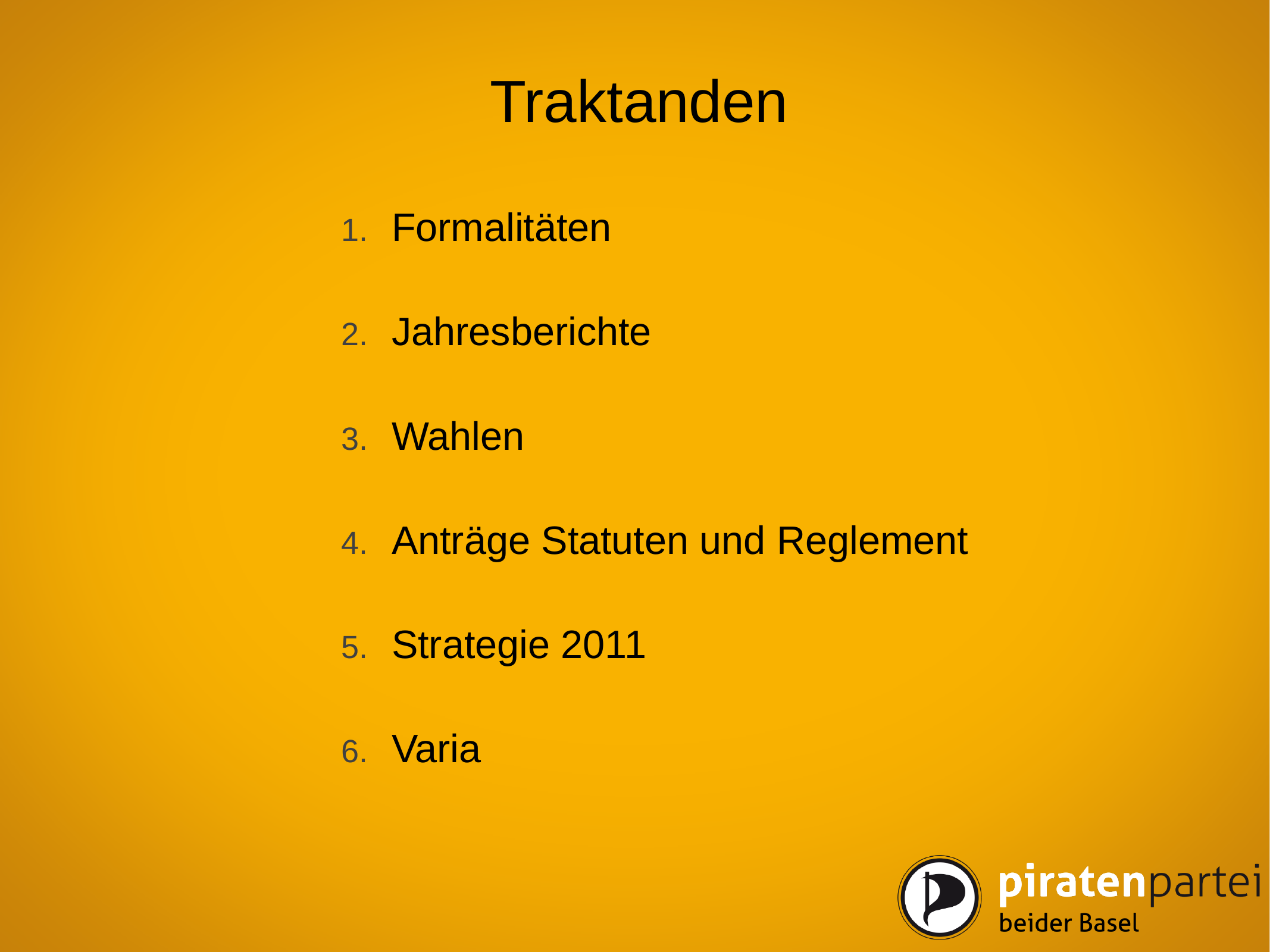

# Traktanden
Formalitäten
Jahresberichte
Wahlen
Anträge Statuten und Reglement
Strategie 2011
Varia